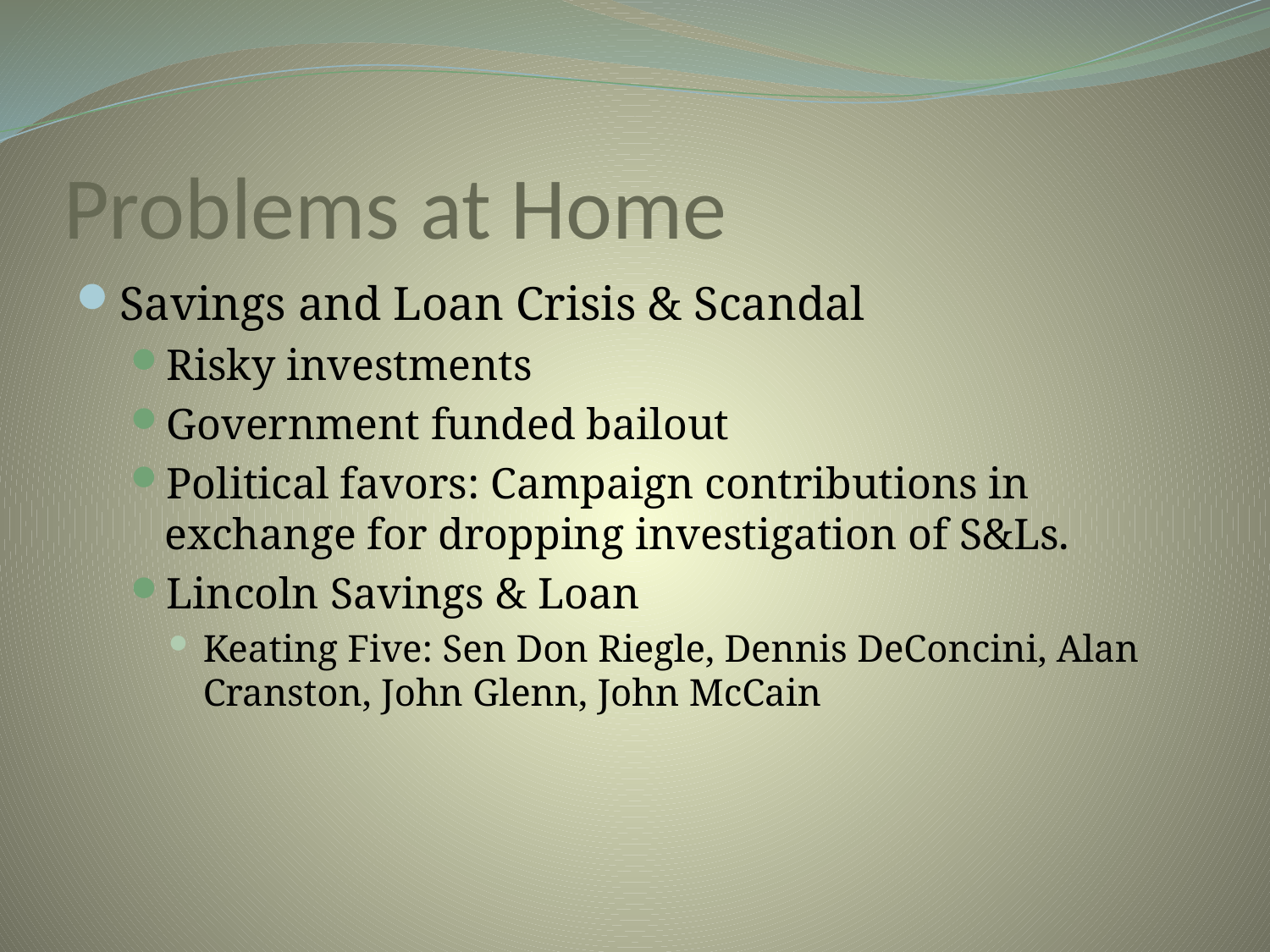

# Problems at Home
Savings and Loan Crisis & Scandal
Risky investments
Government funded bailout
Political favors: Campaign contributions in exchange for dropping investigation of S&Ls.
Lincoln Savings & Loan
Keating Five: Sen Don Riegle, Dennis DeConcini, Alan Cranston, John Glenn, John McCain